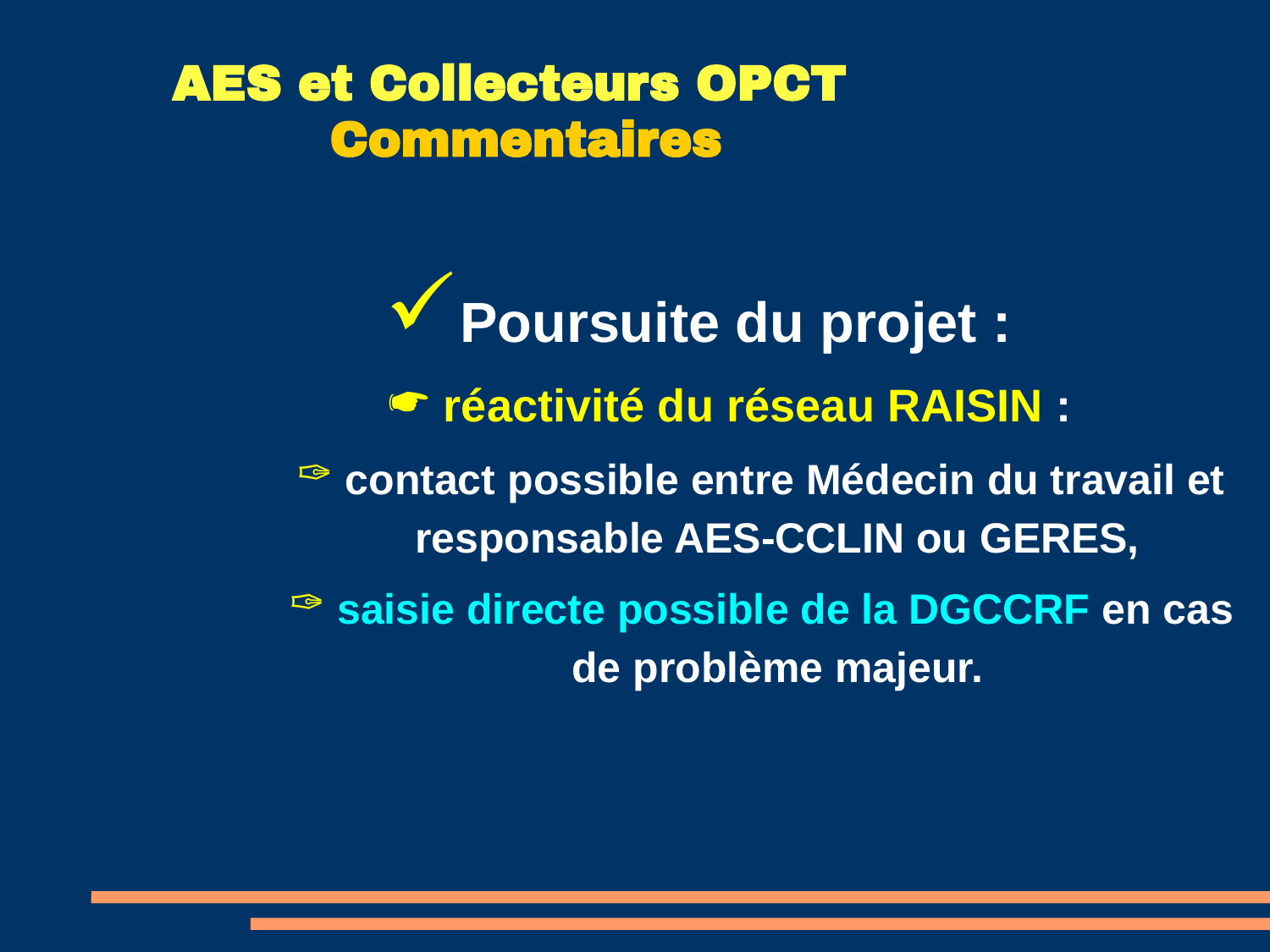

AES et Collecteurs OPCT
 Commentaires
Poursuite du projet :
 réactivité du réseau RAISIN :
 contact possible entre Médecin du travail et responsable AES-CCLIN ou GERES,
 saisie directe possible de la DGCCRF en cas de problème majeur.